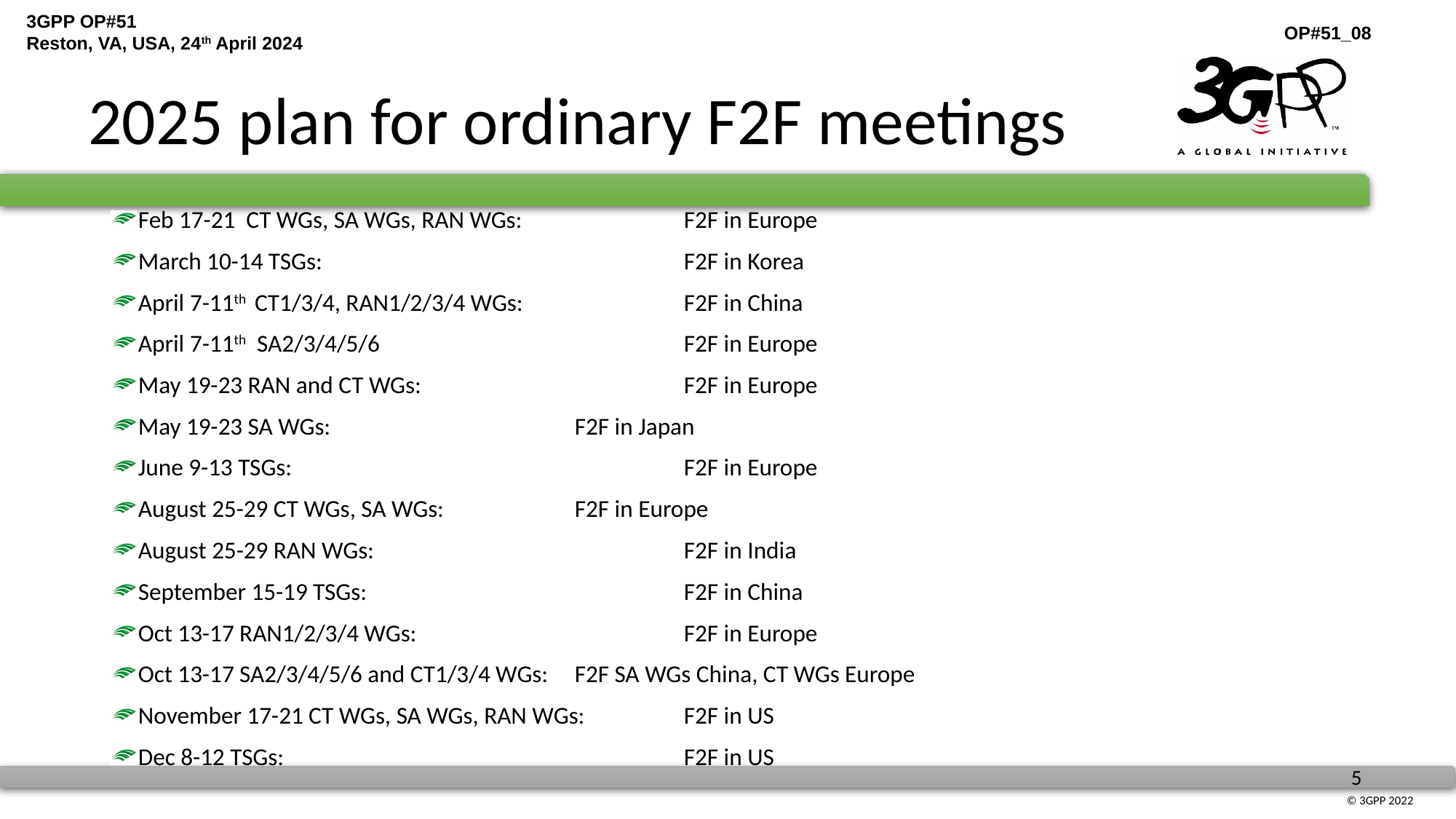

# 2025 plan for ordinary F2F meetings
Feb 17-21  CT WGs, SA WGs, RAN WGs: 		F2F in Europe
March 10-14 TSGs:	 			F2F in Korea
April 7-11th  CT1/3/4, RAN1/2/3/4 WGs: 		F2F in China
April 7-11th  SA2/3/4/5/6			F2F in Europe
May 19-23 RAN and CT WGs:			F2F in Europe
May 19-23 SA WGs:			F2F in Japan
June 9-13 TSGs:				F2F in Europe
August 25-29 CT WGs, SA WGs:		F2F in Europe
August 25-29 RAN WGs:			F2F in India
September 15-19 TSGs:			F2F in China
Oct 13-17 RAN1/2/3/4 WGs:			F2F in Europe
Oct 13-17 SA2/3/4/5/6 and CT1/3/4 WGs:	F2F SA WGs China, CT WGs Europe
November 17-21 CT WGs, SA WGs, RAN WGs:	F2F in US
Dec 8-12 TSGs:				F2F in US